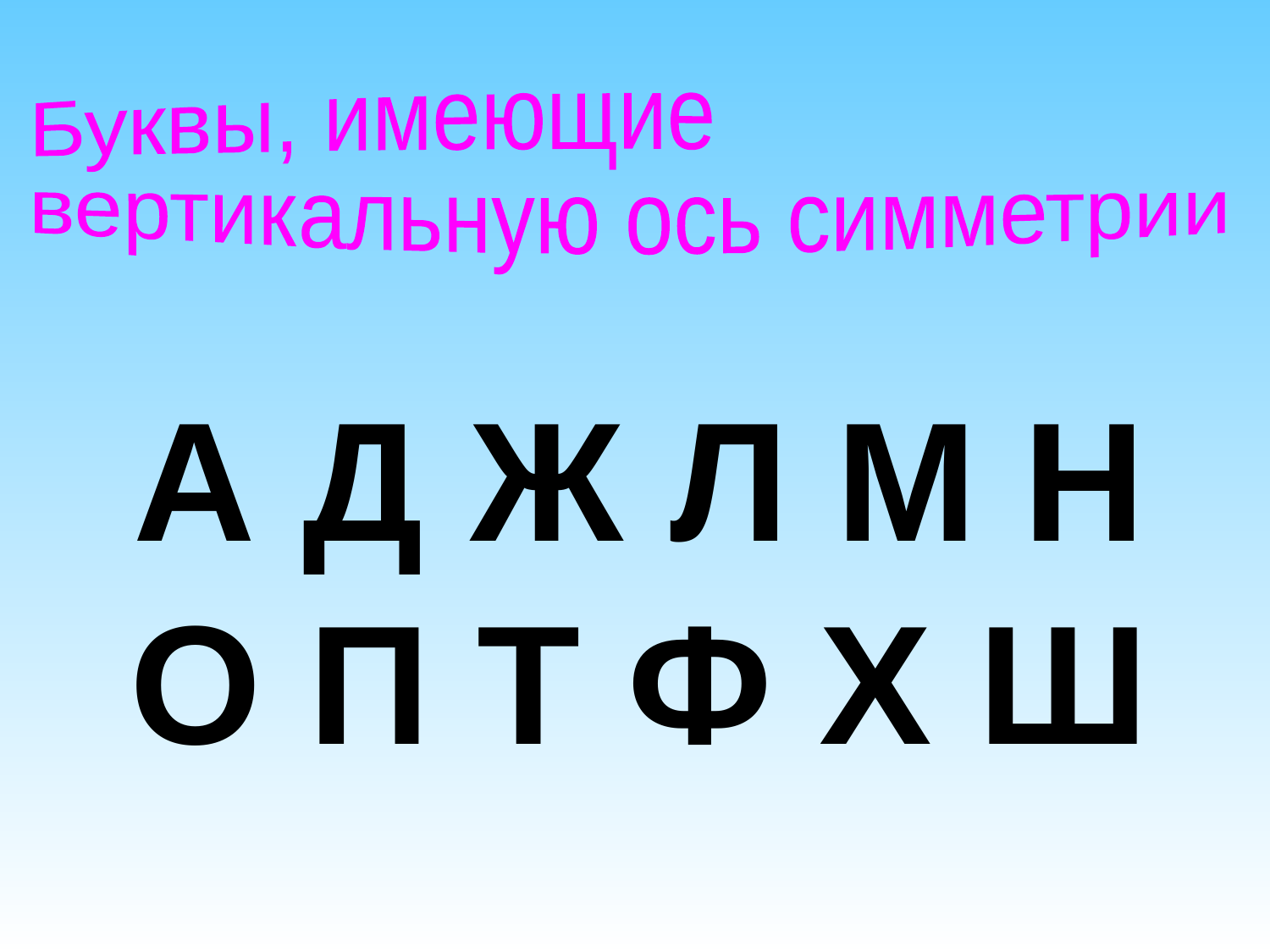

Буквы, имеющие
вертикальную ось симметрии
А Д Ж Л М Н О П Т Ф Х Ш